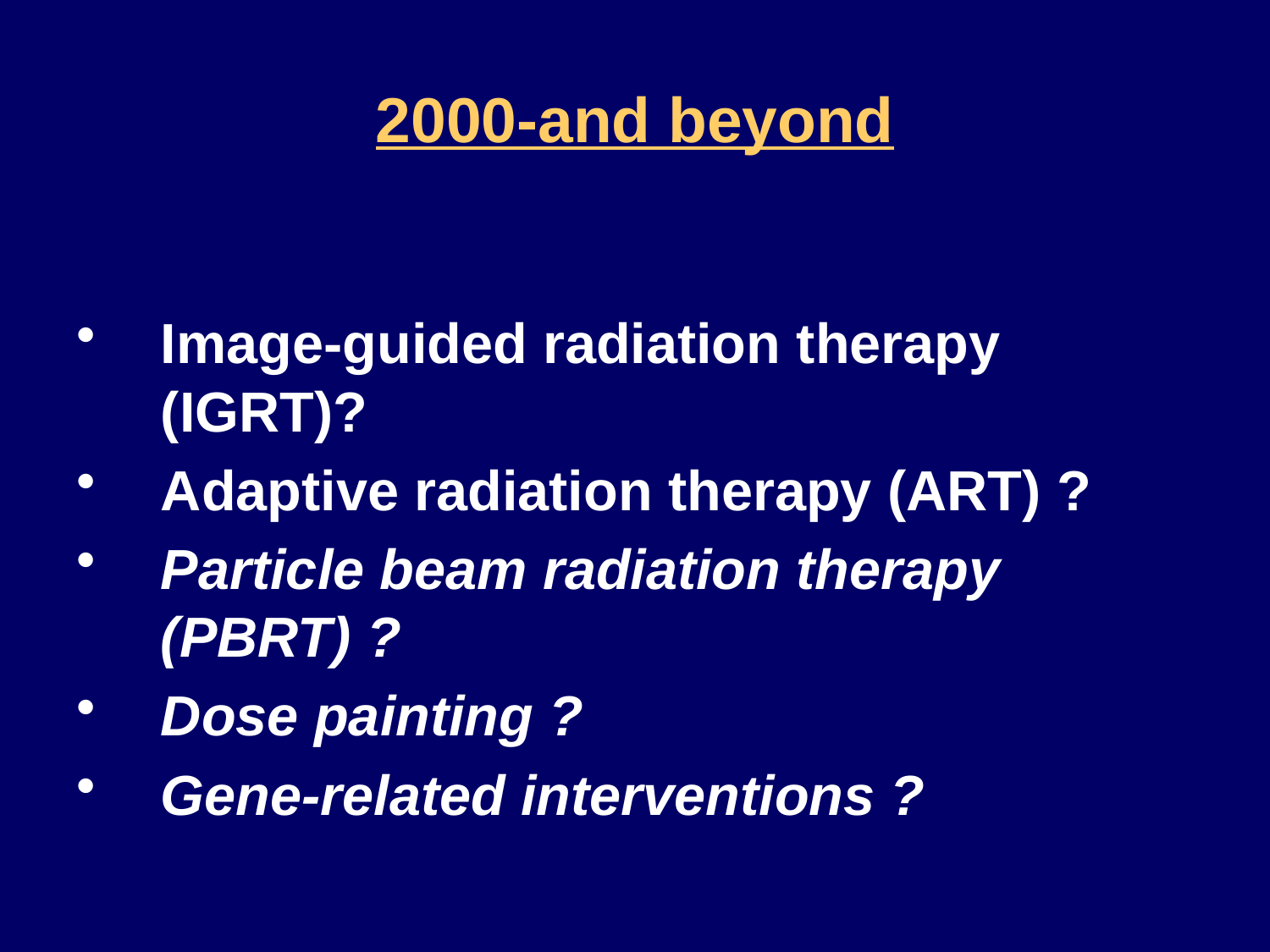

# 2000-and beyond

Image-guided radiation therapy (IGRT)?
Adaptive radiation therapy (ART) ?
Particle beam radiation therapy (PBRT) ?
Dose painting ?
Gene-related interventions ?